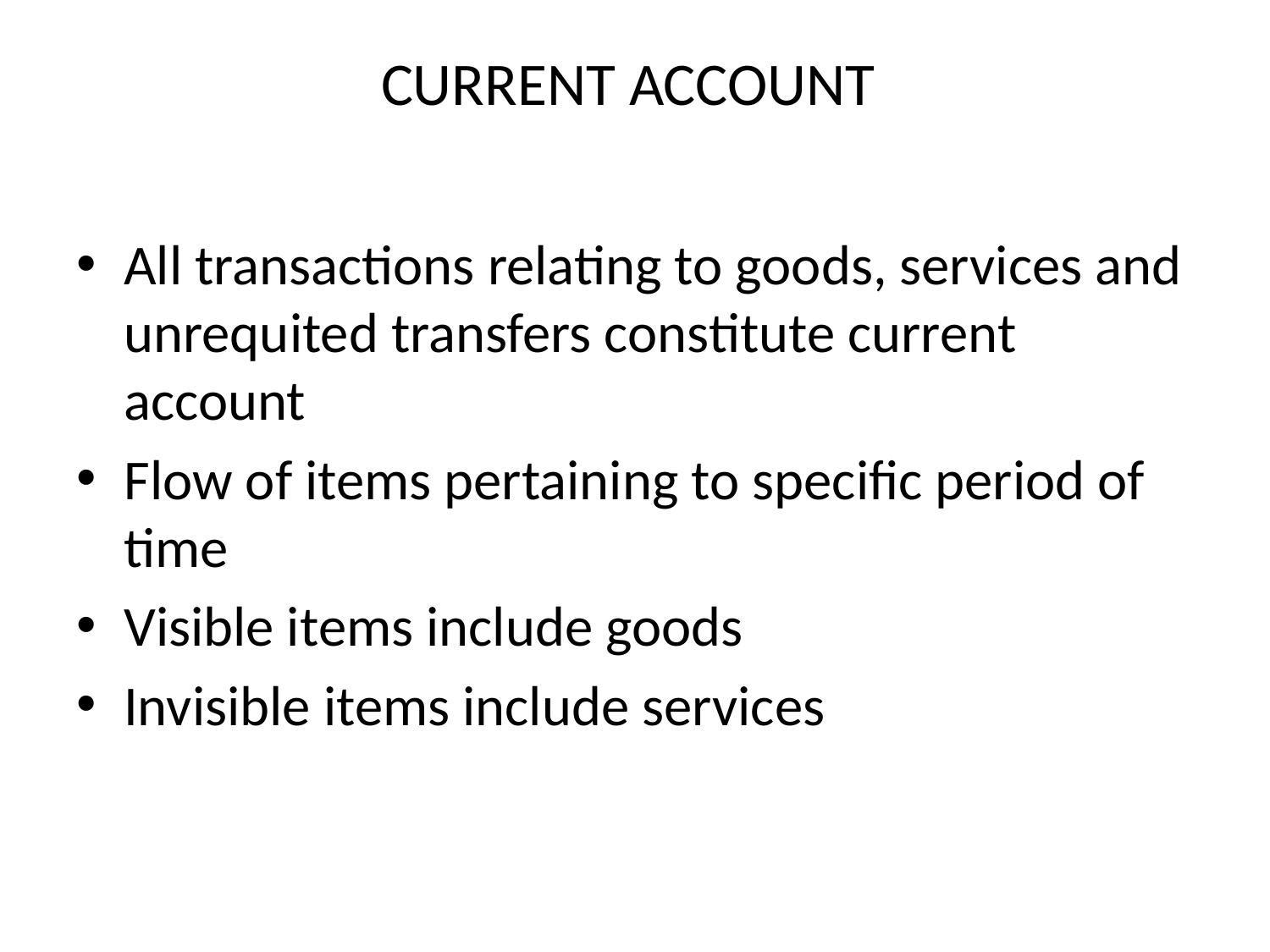

# CURRENT ACCOUNT
All transactions relating to goods, services and unrequited transfers constitute current account
Flow of items pertaining to specific period of time
Visible items include goods
Invisible items include services